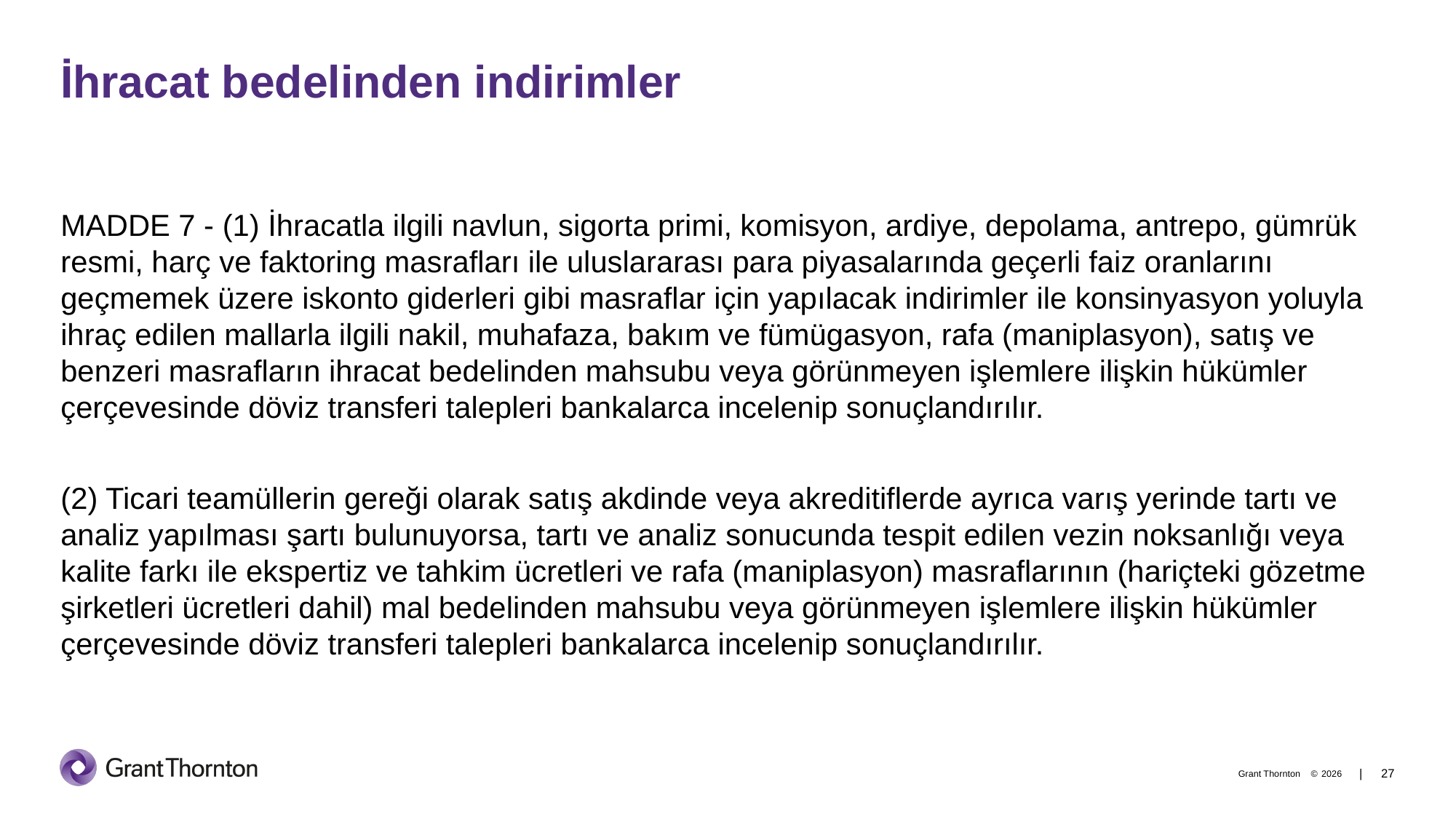

# İhracat bedelinden indirimler
MADDE 7 - (1) İhracatla ilgili navlun, sigorta primi, komisyon, ardiye, depolama, antrepo, gümrük resmi, harç ve faktoring masrafları ile uluslararası para piyasalarında geçerli faiz oranlarını geçmemek üzere iskonto giderleri gibi masraflar için yapılacak indirimler ile konsinyasyon yoluyla ihraç edilen mallarla ilgili nakil, muhafaza, bakım ve fümügasyon, rafa (maniplasyon), satış ve benzeri masrafların ihracat bedelinden mahsubu veya görünmeyen işlemlere ilişkin hükümler çerçevesinde döviz transferi talepleri bankalarca incelenip sonuçlandırılır.

(2) Ticari teamüllerin gereği olarak satış akdinde veya akreditiflerde ayrıca varış yerinde tartı ve analiz yapılması şartı bulunuyorsa, tartı ve analiz sonucunda tespit edilen vezin noksanlığı veya kalite farkı ile ekspertiz ve tahkim ücretleri ve rafa (maniplasyon) masraflarının (hariçteki gözetme şirketleri ücretleri dahil) mal bedelinden mahsubu veya görünmeyen işlemlere ilişkin hükümler çerçevesinde döviz transferi talepleri bankalarca incelenip sonuçlandırılır.

27